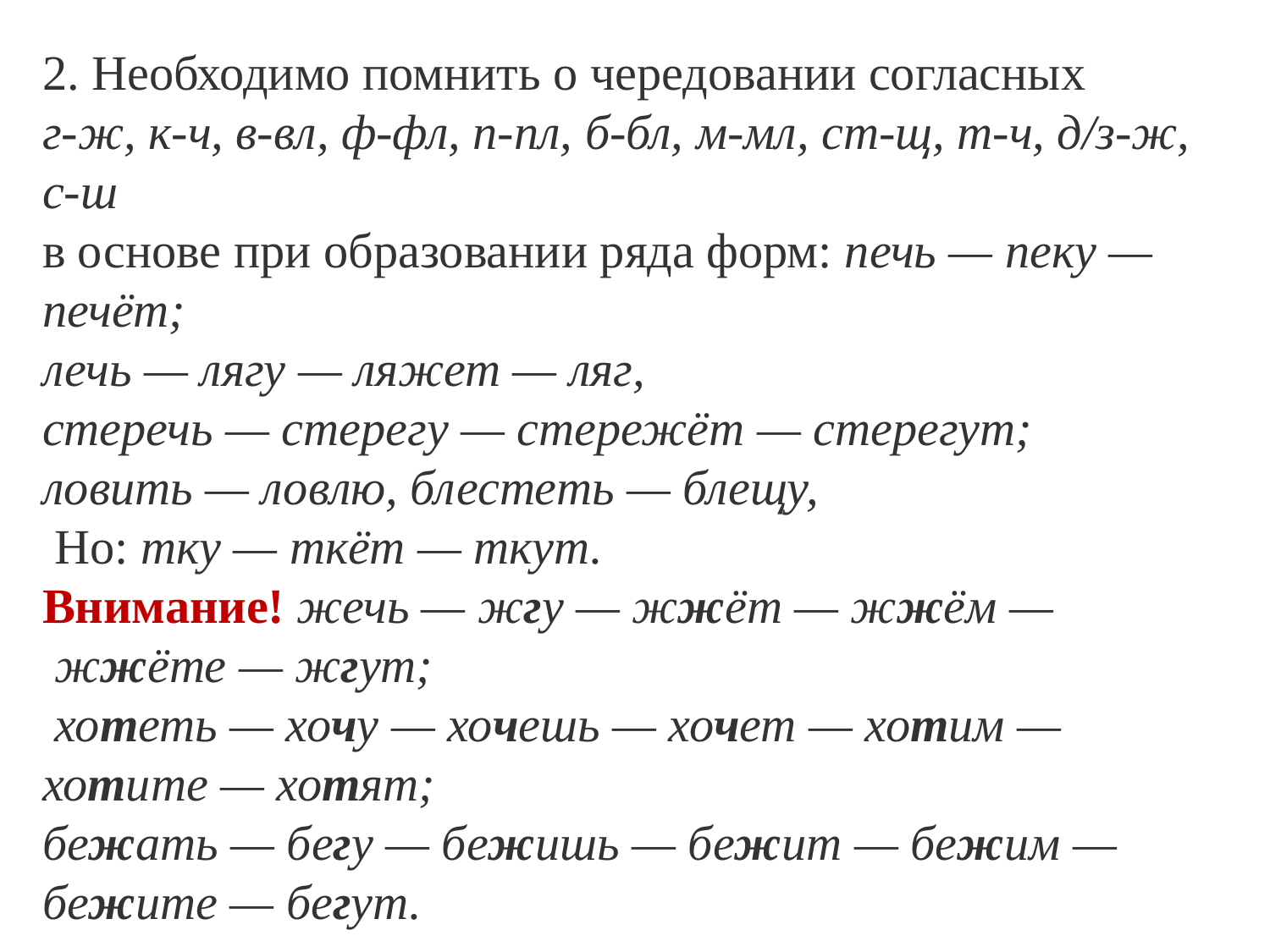

2. Необходимо помнить о чередовании согласных
г-ж, к-ч, в-вл, ф-фл, п-пл, б-бл, м-мл, ст-щ, т-ч, д/з-ж, с-ш
в основе при образовании ряда форм: печь — пеку — печёт;
лечь — лягу — ляжет — ляг,
стеречь — стерегу — стережёт — стерегут;
ловить — ловлю, блестеть — блещу,
 Но: тку — ткёт — ткут.
Внимание! жечь — жгу — жжёт — жжём —
 жжёте — жгут;
 хотеть — хочу — хочешь — хочет — хотим —
хотите — хотят;
бежать — бегу — бежишь — бежит — бежим —
бежите — бегут.